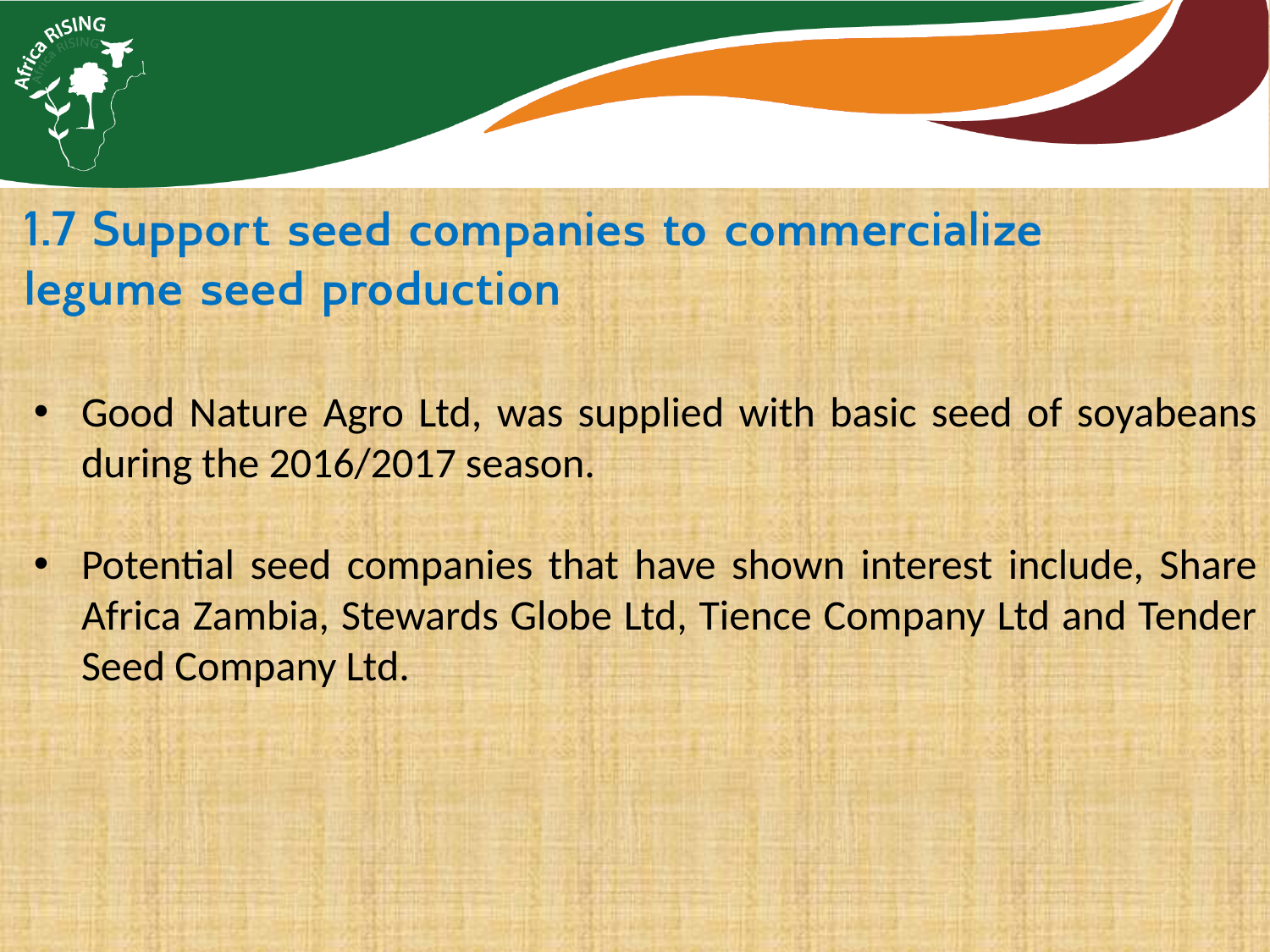

1.7 Support seed companies to commercialize legume seed production

Good Nature Agro Ltd, was supplied with basic seed of soyabeans during the 2016/2017 season.

Potential seed companies that have shown interest include, Share Africa Zambia, Stewards Globe Ltd, Tience Company Ltd and Tender Seed Company Ltd.